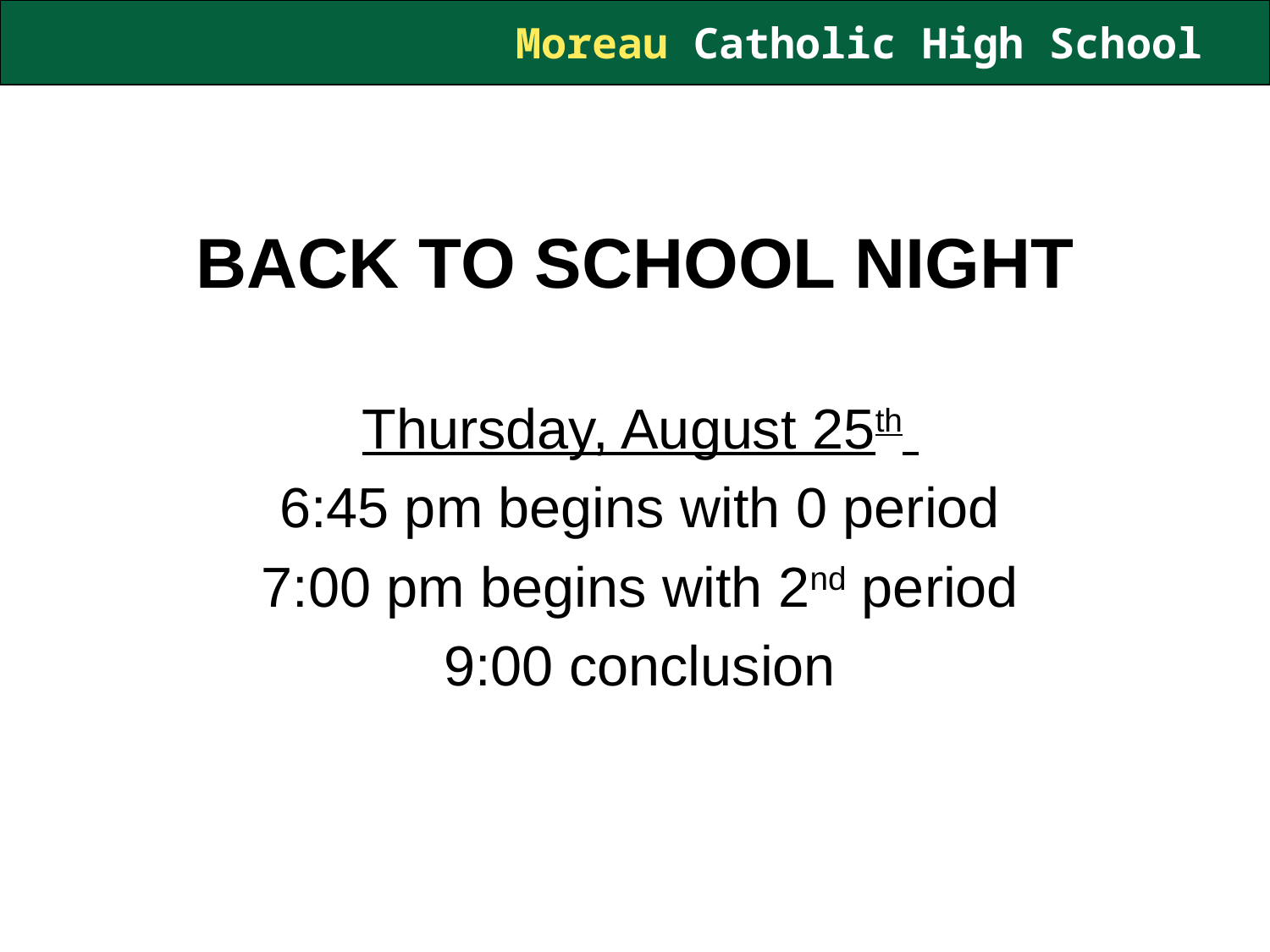

# Back to school night
Thursday, August 25th
6:45 pm begins with 0 period
7:00 pm begins with 2nd period
9:00 conclusion